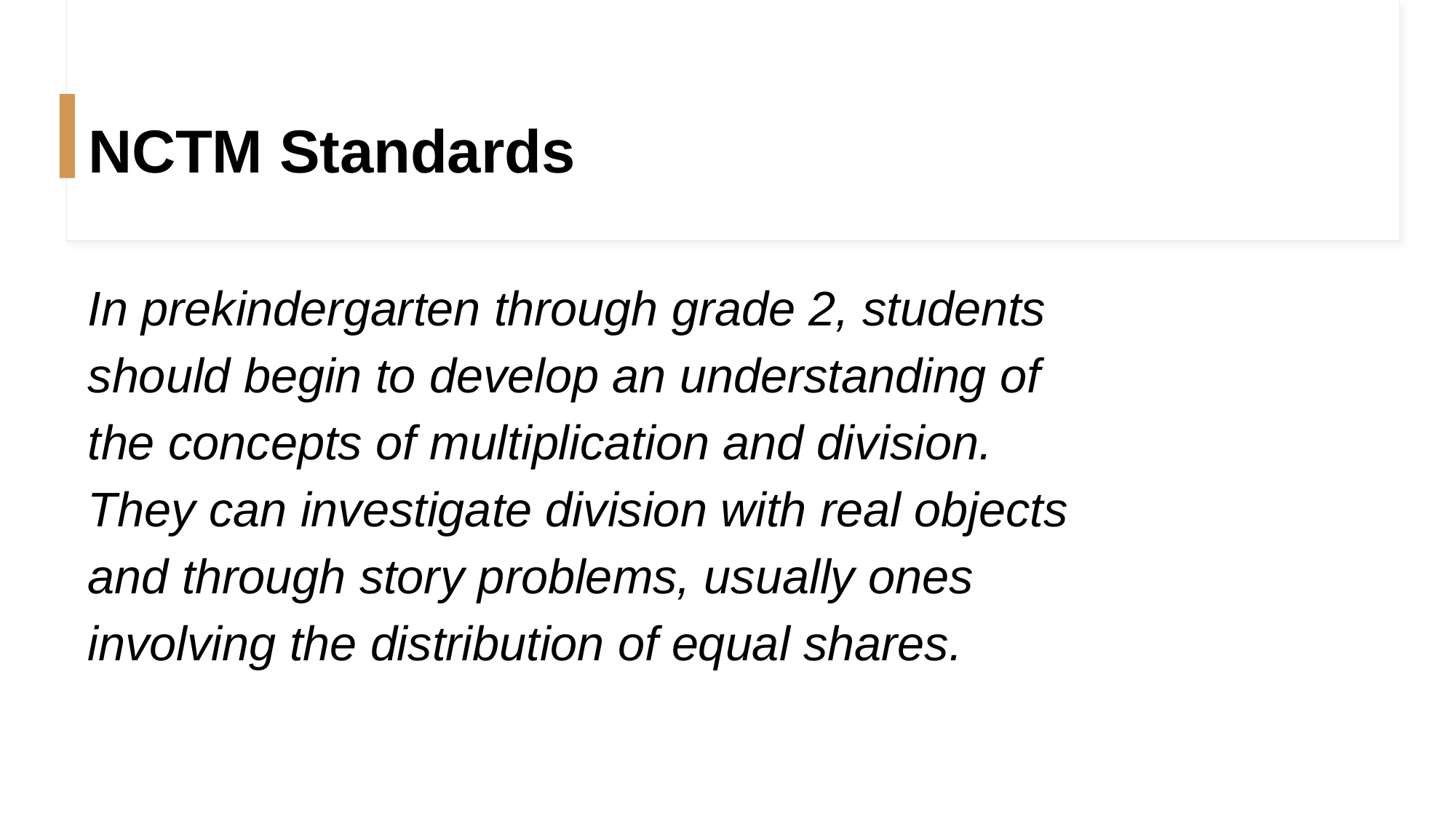

# NCTM Standards
In prekindergarten through grade 2, students should begin to develop an understanding of the concepts of multiplication and division. They can investigate division with real objects and through story problems, usually ones involving the distribution of equal shares.